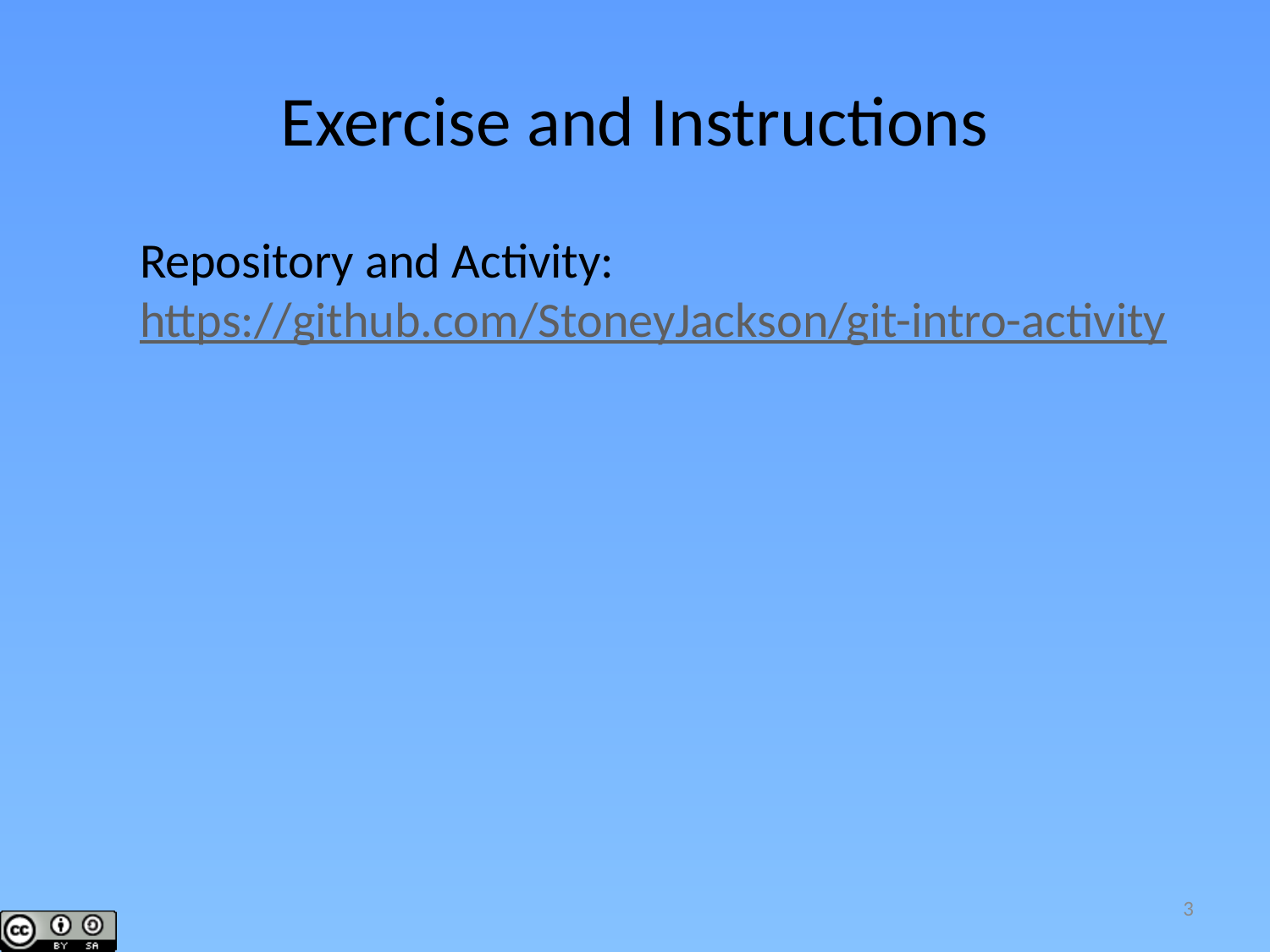

# Exercise and Instructions
Repository and Activity:
https://github.com/StoneyJackson/git-intro-activity

3